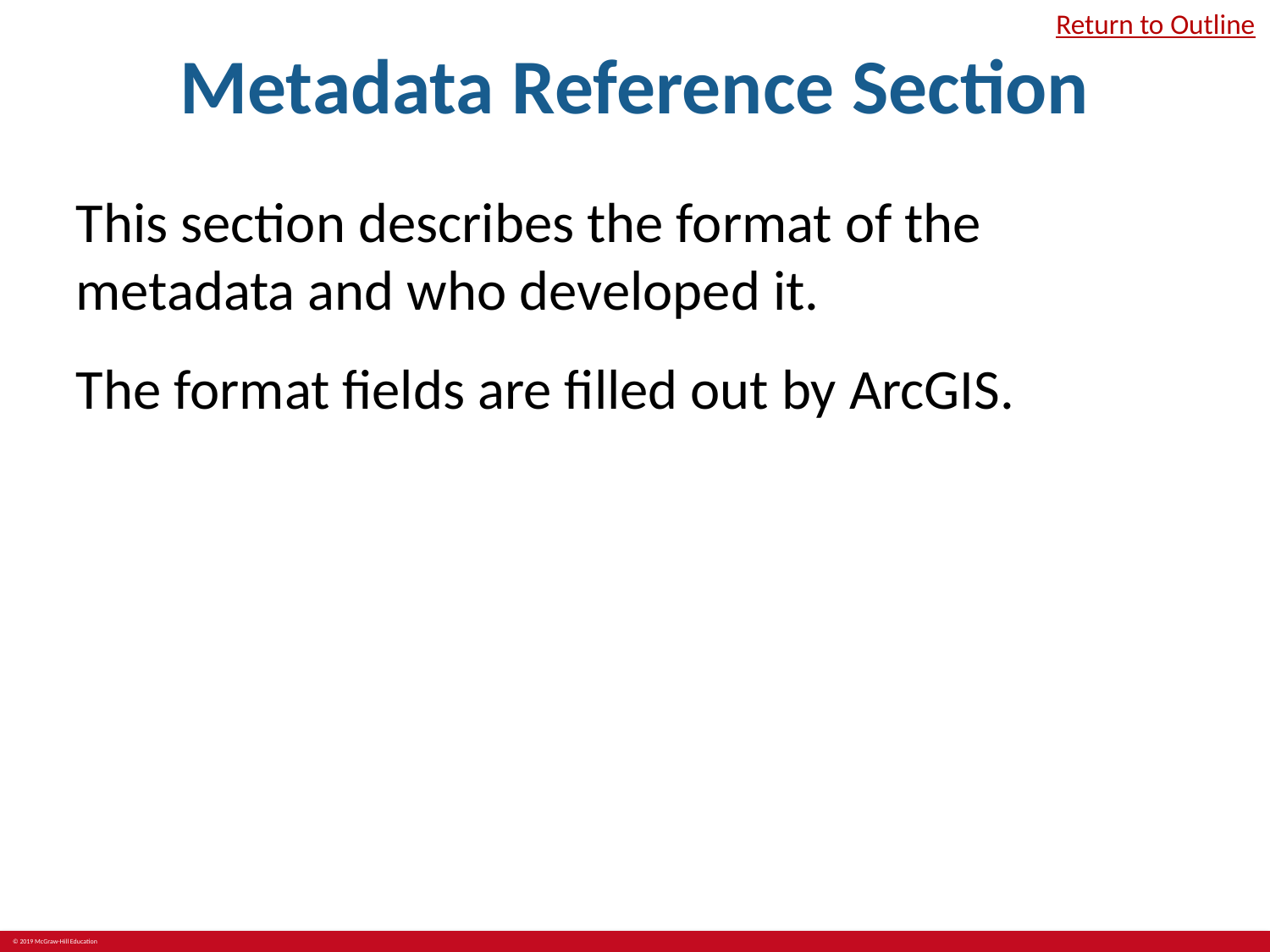

# Metadata Reference Section
Return to Outline
This section describes the format of the metadata and who developed it.
The format fields are filled out by ArcGIS.